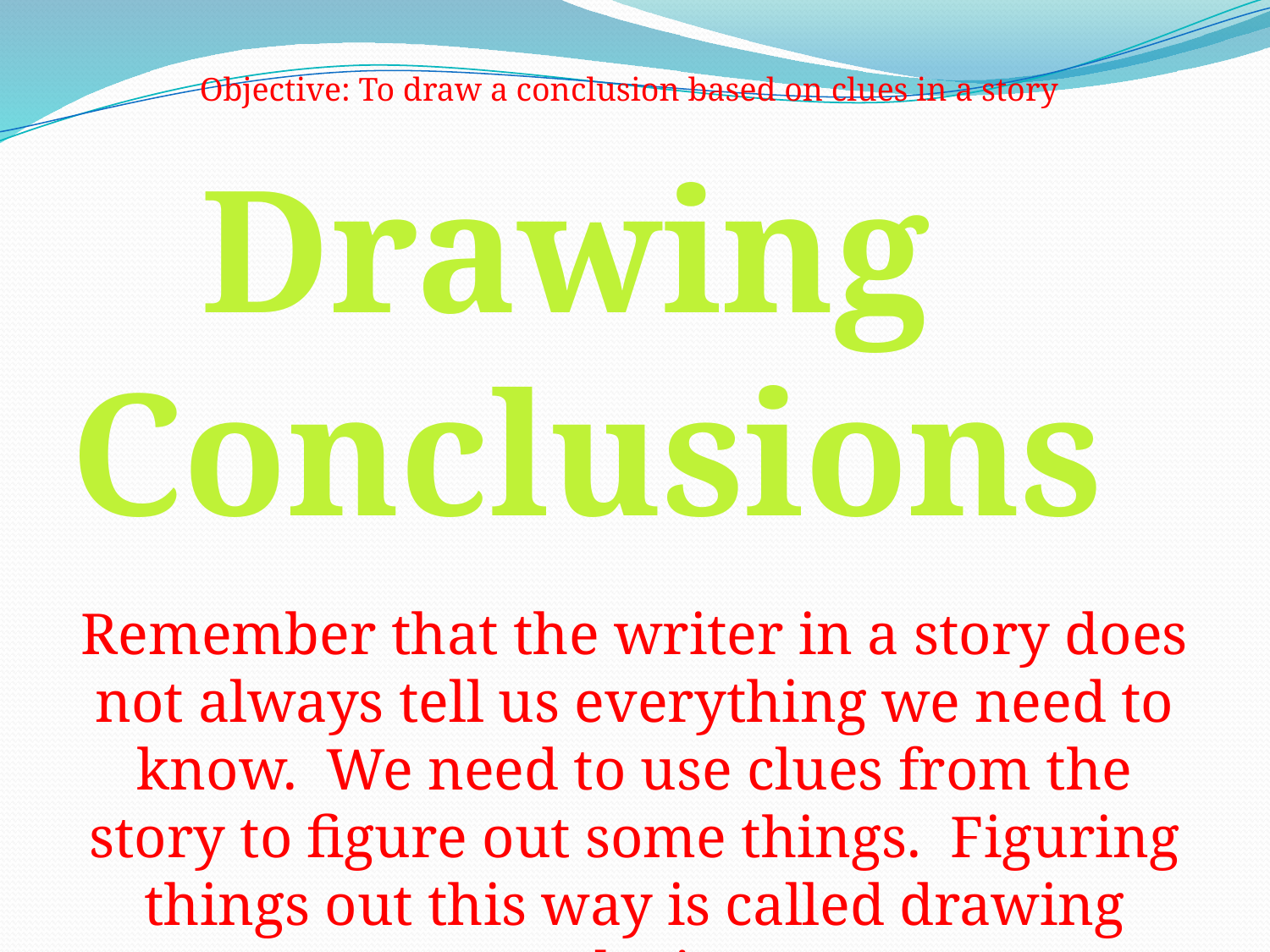

Objective: To draw a conclusion based on clues in a story
Drawing
Conclusions
Remember that the writer in a story does not always tell us everything we need to know.  We need to use clues from the story to figure out some things.  Figuring things out this way is called drawing conclusions.